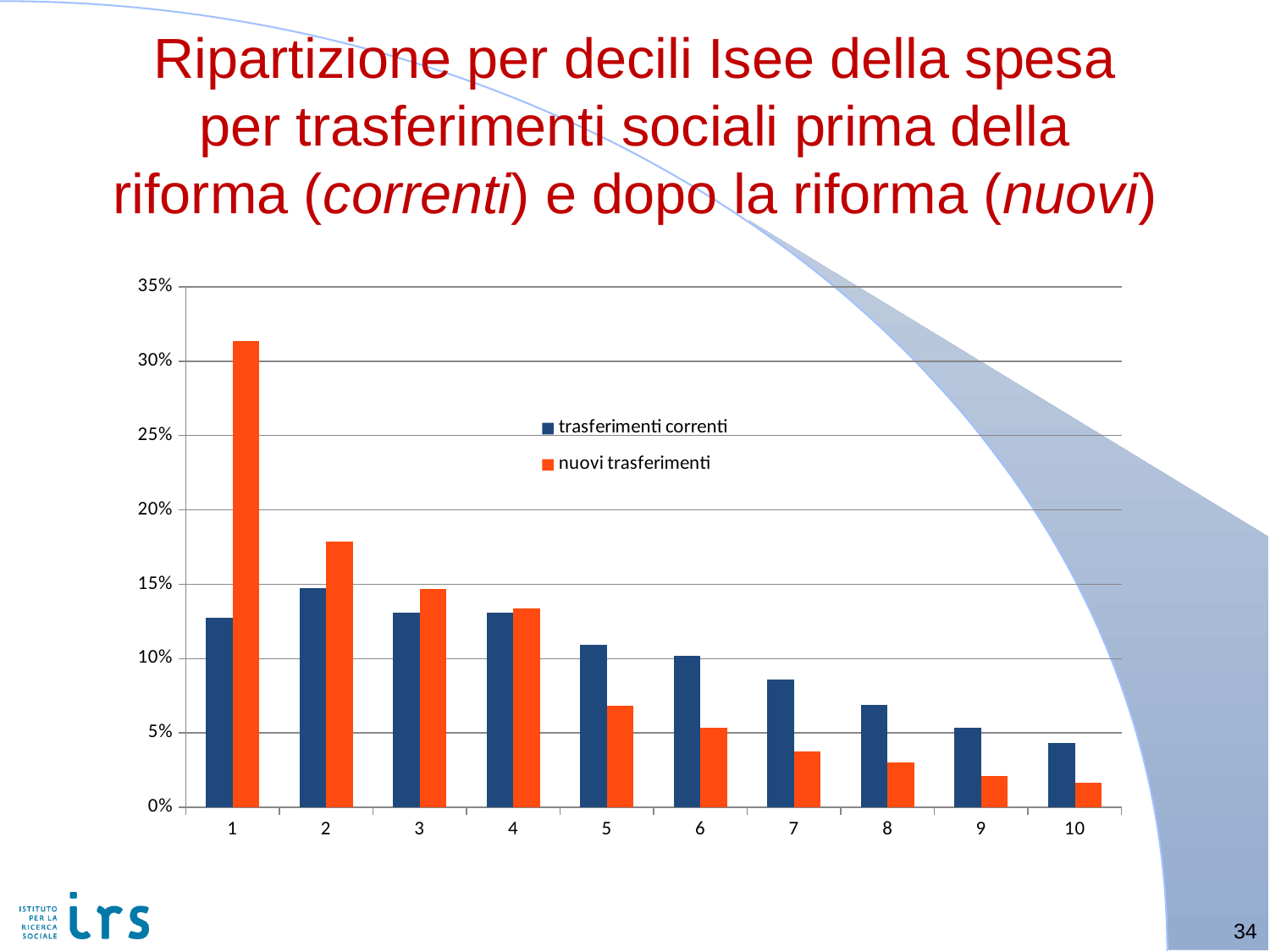

# Ripartizione per decili Isee della spesa per trasferimenti sociali prima della riforma (correnti) e dopo la riforma (nuovi)

### Chart

| Category | trasferimenti correnti | nuovi trasferimenti |
|---|---|---|
| 1 | 0.12769148914499567 | 0.3134878959966977 |
| 2 | 0.14764260985714525 | 0.178511783749441 |
| 3 | 0.1308797010787588 | 0.14660838677713137 |
| 4 | 0.13100900469198484 | 0.1336096096819974 |
| 5 | 0.10916178665970842 | 0.0685028175022179 |
| 6 | 0.10180229642441074 | 0.05333492312400756 |
| 7 | 0.08602114448733009 | 0.03777476081039724 |
| 8 | 0.0689358011925421 | 0.030173492364054606 |
| 9 | 0.05368879055045703 | 0.021034742809030994 |
| 10 | 0.043095235554710565 | 0.016787018699123656 |
34